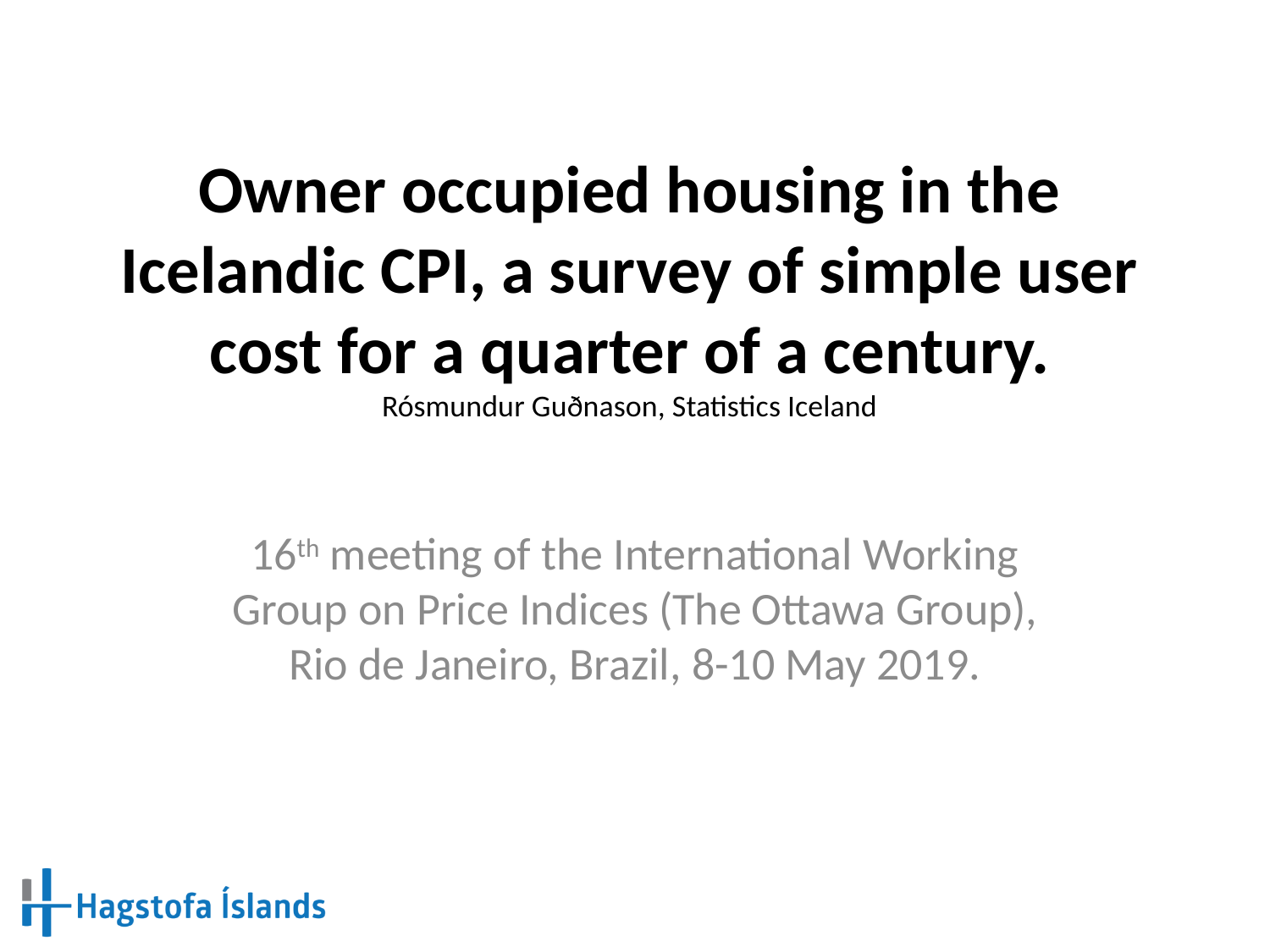

# Owner occupied housing in the Icelandic CPI, a survey of simple user cost for a quarter of a century. Rósmundur Guðnason, Statistics Iceland
16th meeting of the International Working Group on Price Indices (The Ottawa Group), Rio de Janeiro, Brazil, 8-10 May 2019.